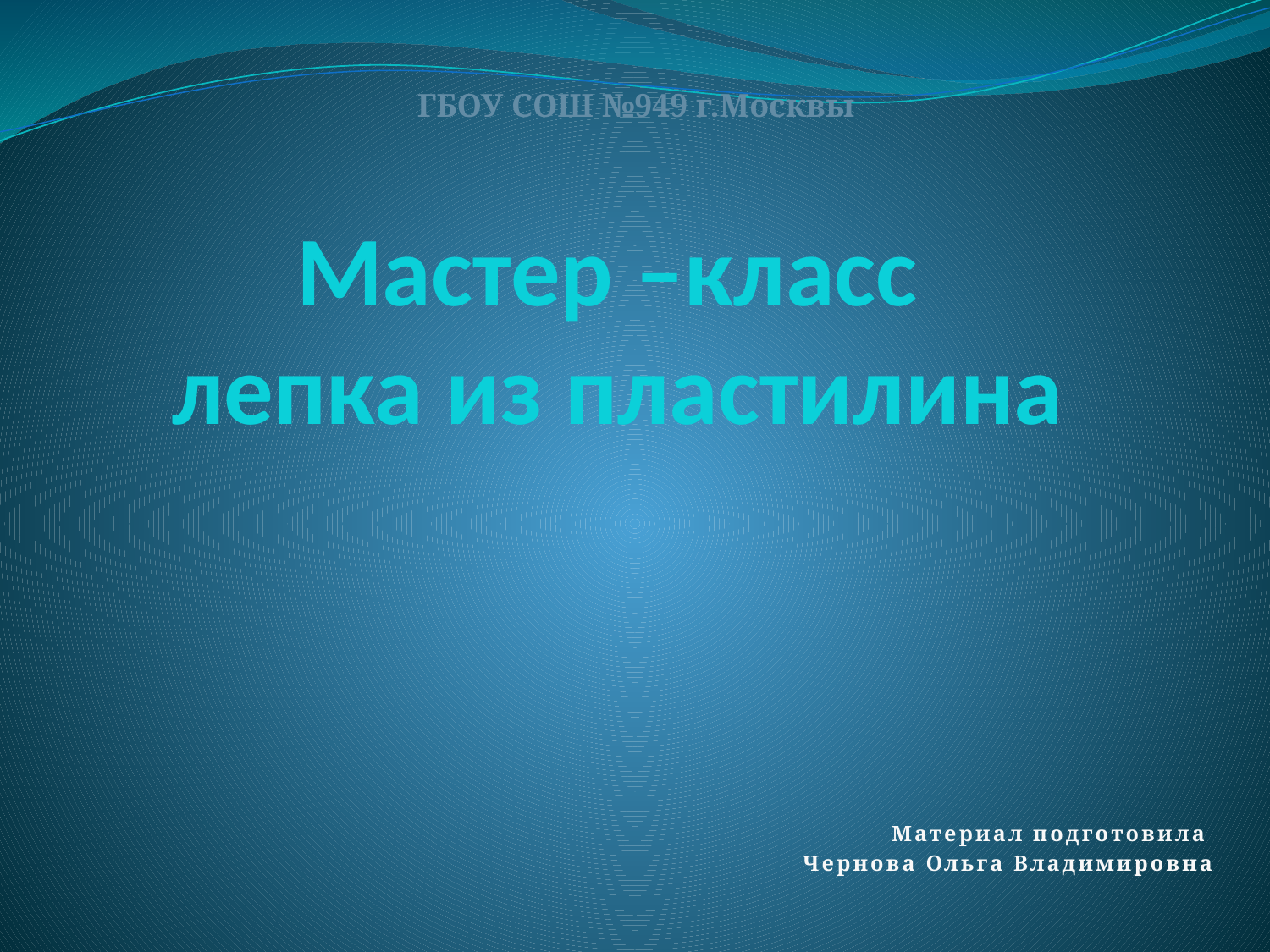

ГБОУ СОШ №949 г.Москвы
# Мастер –класс лепка из пластилина

Материал подготовила
Чернова Ольга Владимировна